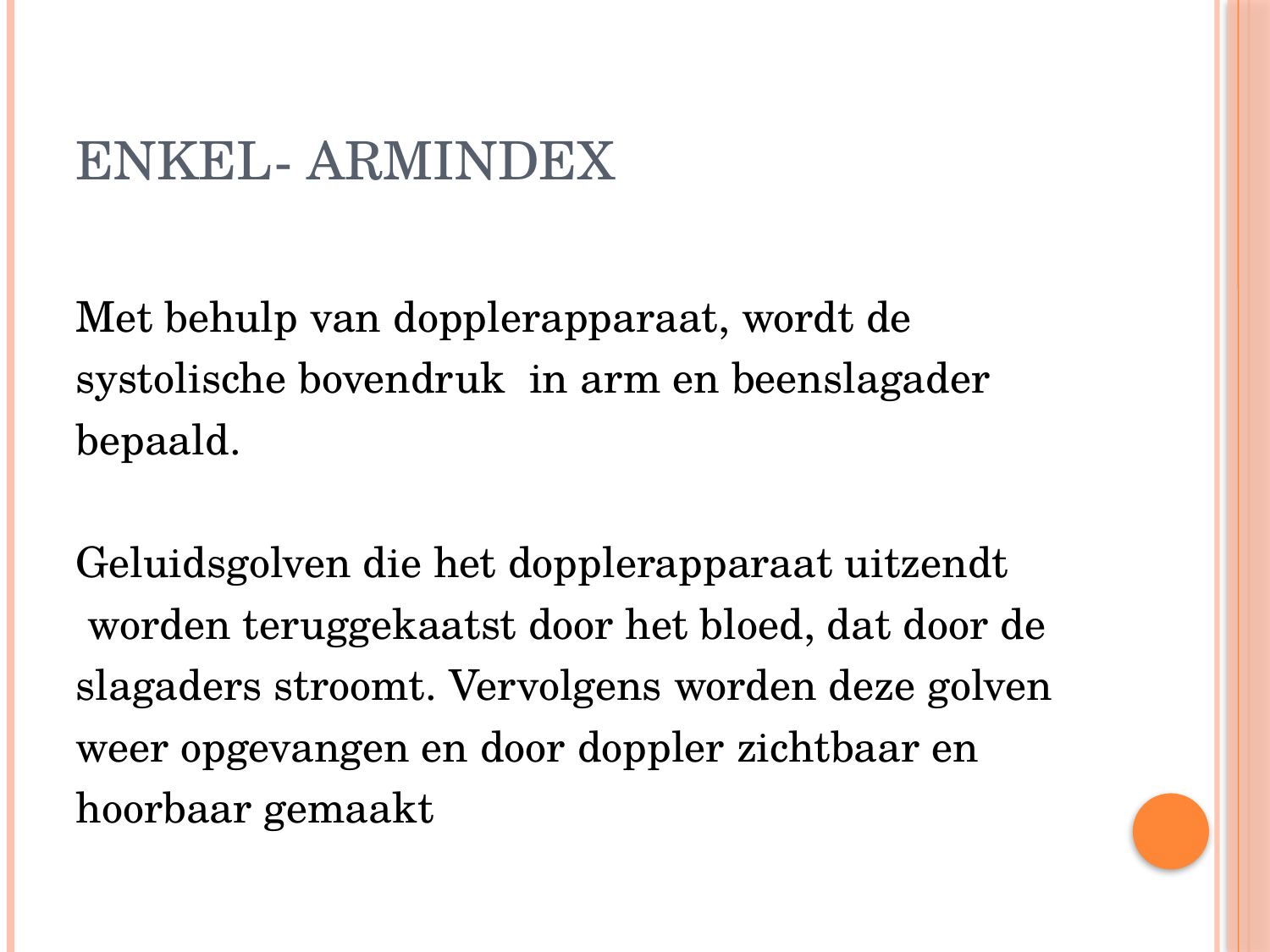

# Enkel- armindex

Met behulp van dopplerapparaat, wordt de
systolische bovendruk  in arm en beenslagader
bepaald.

Geluidsgolven die het dopplerapparaat uitzendt
 worden teruggekaatst door het bloed, dat door de
slagaders stroomt. Vervolgens worden deze golven
weer opgevangen en door doppler zichtbaar en
hoorbaar gemaakt